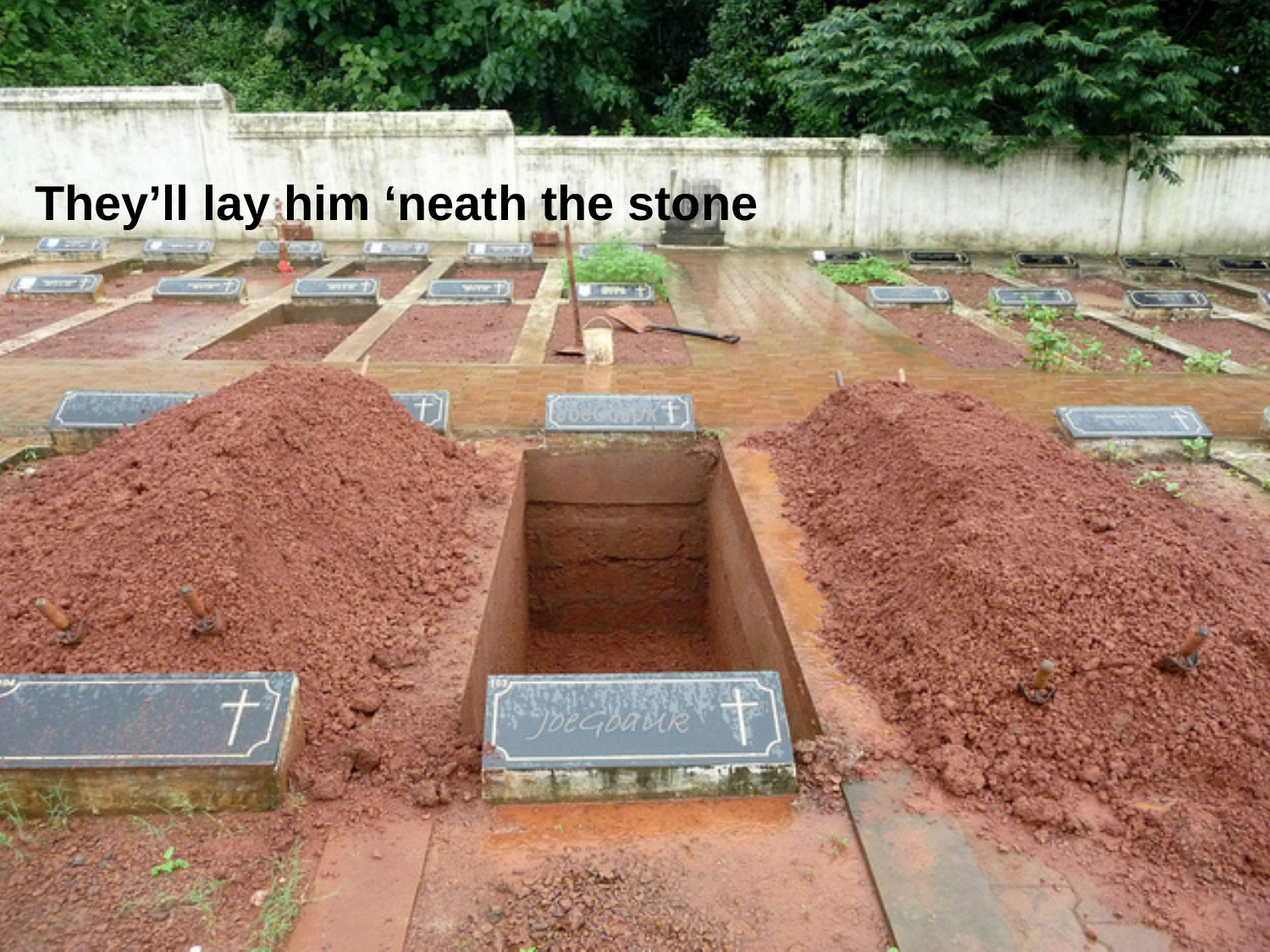

# They’ll lay him ‘neath the stone